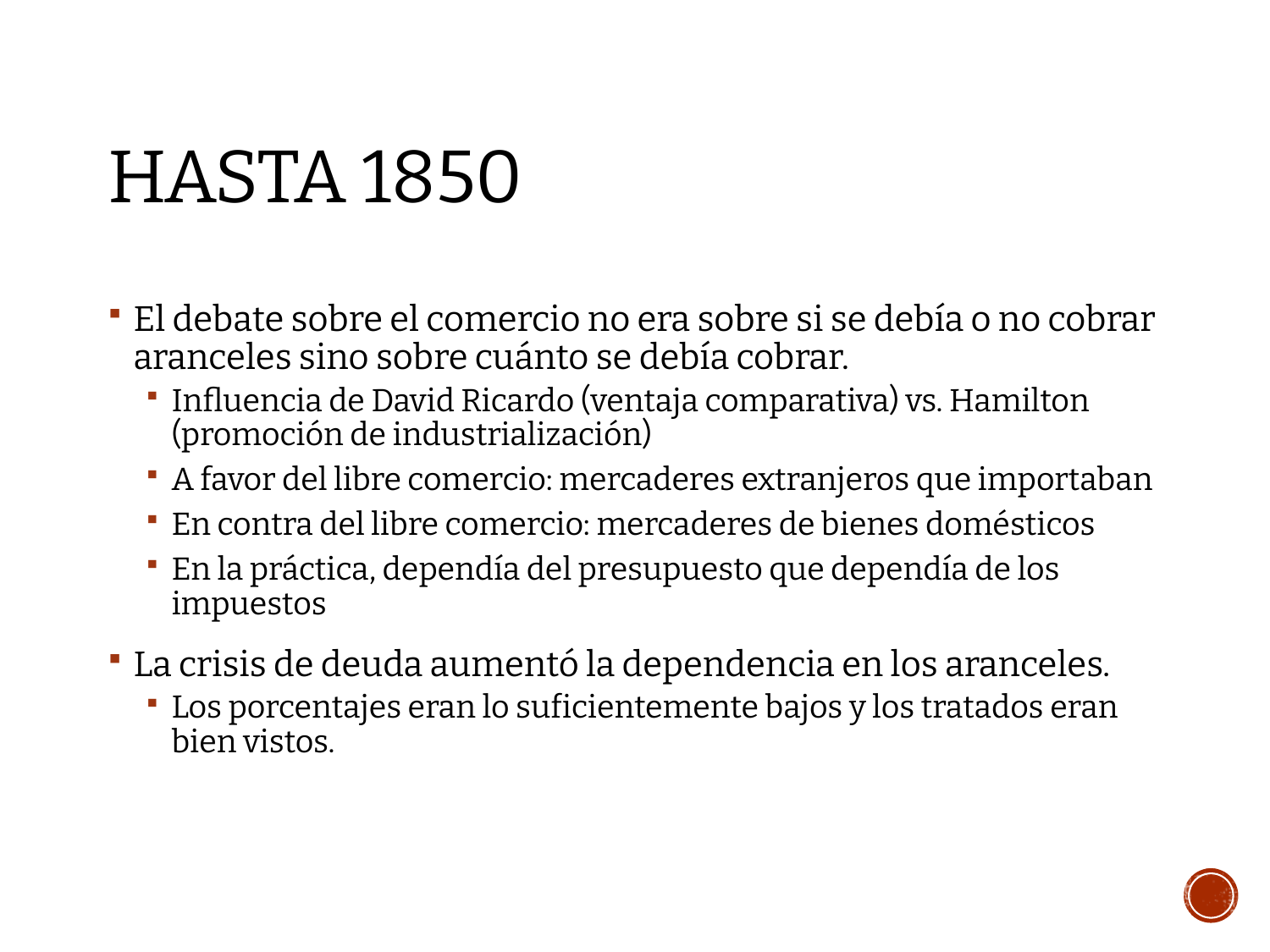

# Hasta 1850
El debate sobre el comercio no era sobre si se debía o no cobrar aranceles sino sobre cuánto se debía cobrar.
Influencia de David Ricardo (ventaja comparativa) vs. Hamilton (promoción de industrialización)
A favor del libre comercio: mercaderes extranjeros que importaban
En contra del libre comercio: mercaderes de bienes domésticos
En la práctica, dependía del presupuesto que dependía de los impuestos
La crisis de deuda aumentó la dependencia en los aranceles.
Los porcentajes eran lo suficientemente bajos y los tratados eran bien vistos.